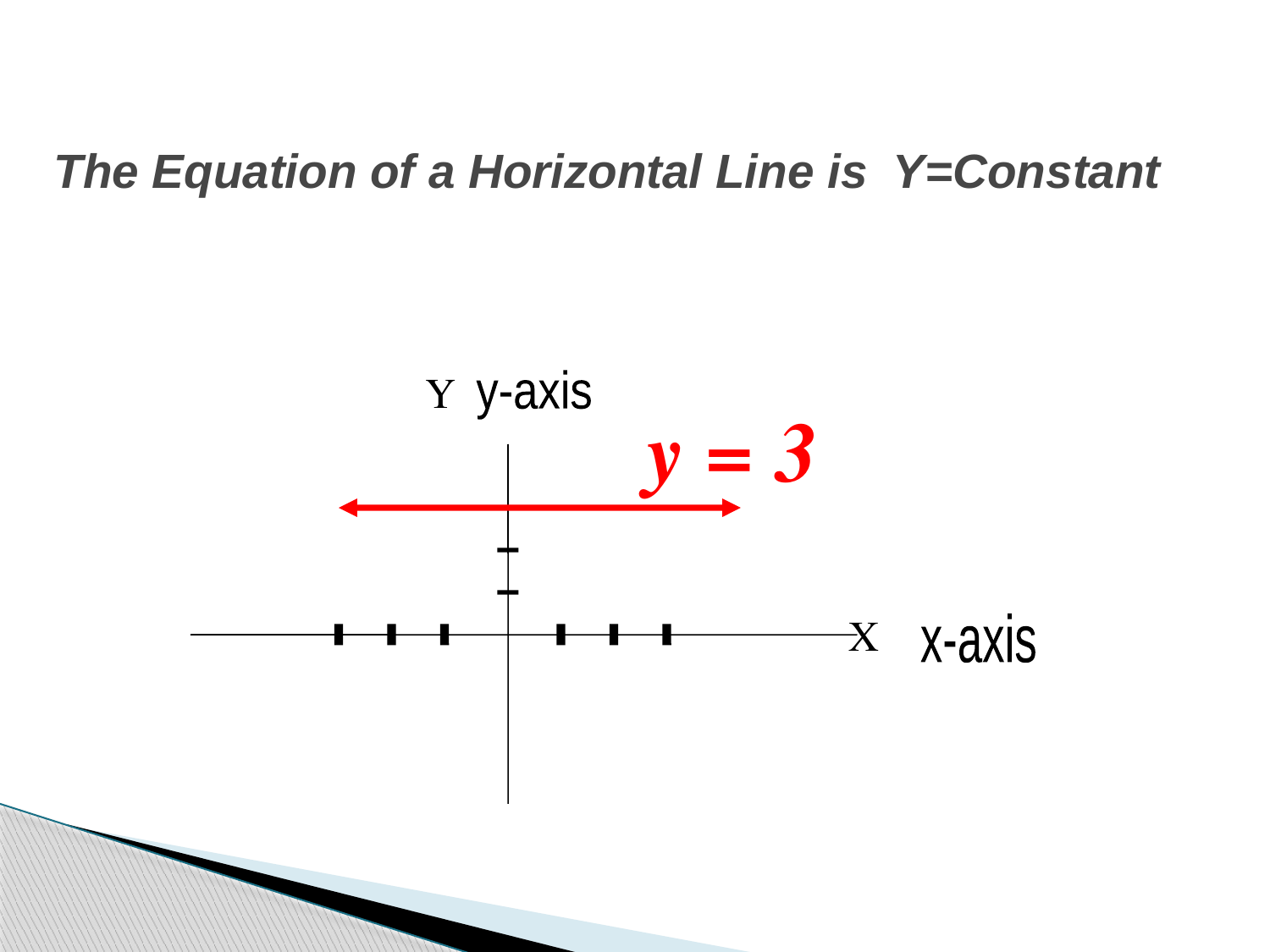

# The Equation of a Horizontal Line is  Y=Constant
Y
y-axis
y = 3

X
x-axis